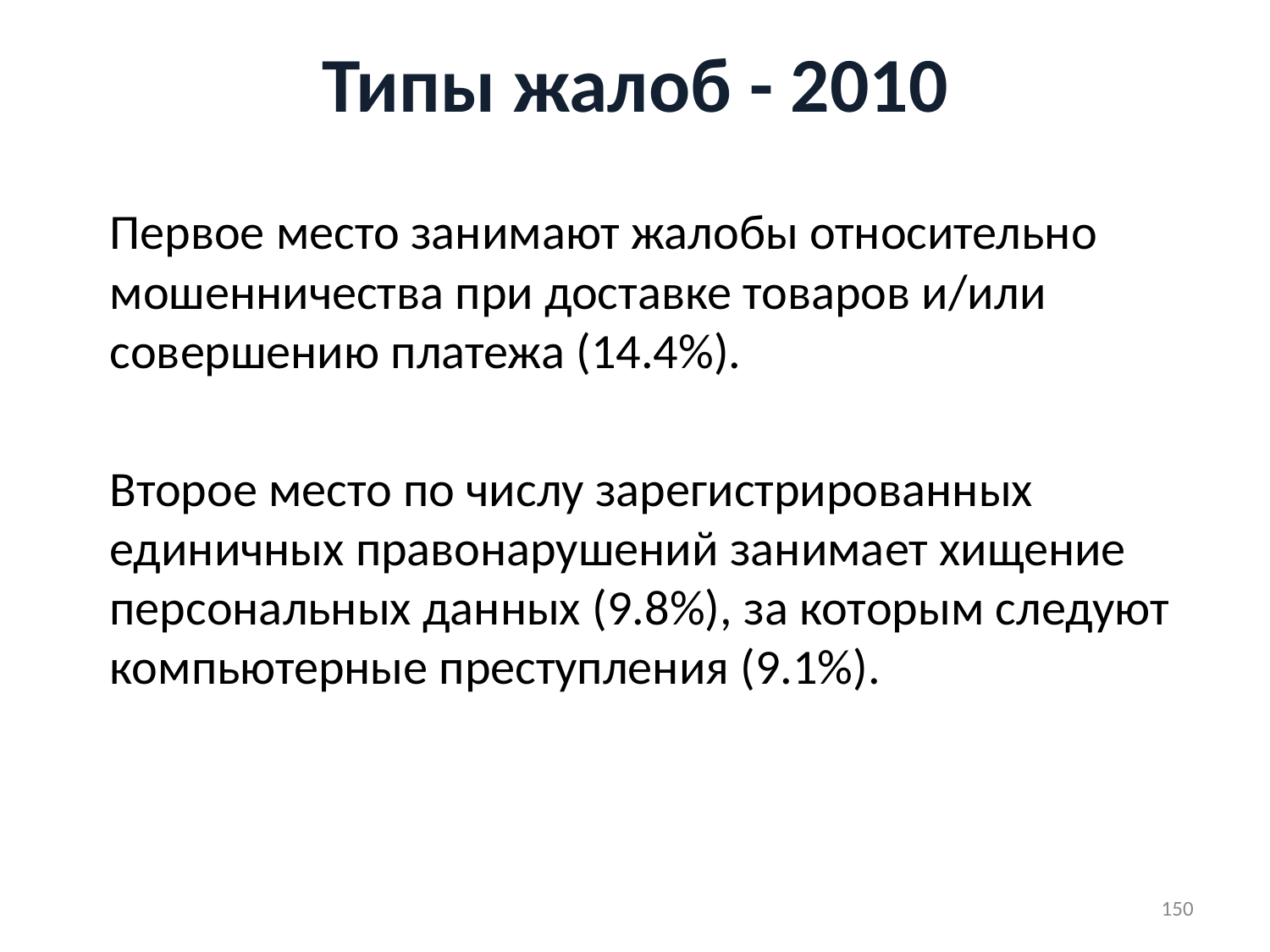

# Типы жалоб - 2010
	Первое место занимают жалобы относительно мошенничества при доставке товаров и/или совершению платежа (14.4%).

	Второе место по числу зарегистрированных единичных правонарушений занимает хищение персональных данных (9.8%), за которым следуют компьютерные преступления (9.1%).

150